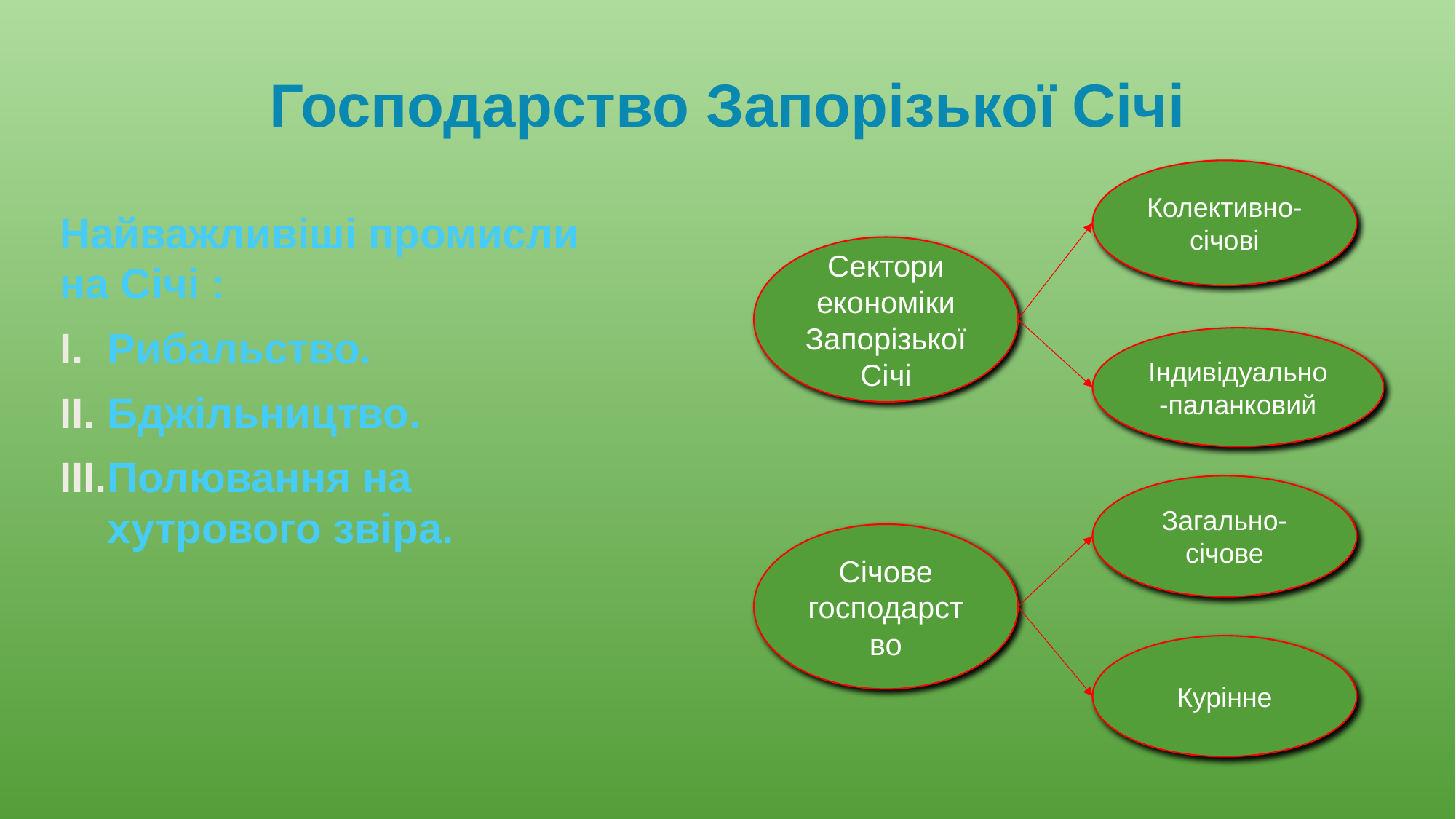

# Господарство Запорізької Січі
Колективно-січові
Найважливіші промисли на Січі :
Рибальство.
Бджільництво.
Полювання на хутрового звіра.
Сектори економіки Запорізької Січі
Індивідуально-паланковий
Загально-січове
Січове господарство
Курінне